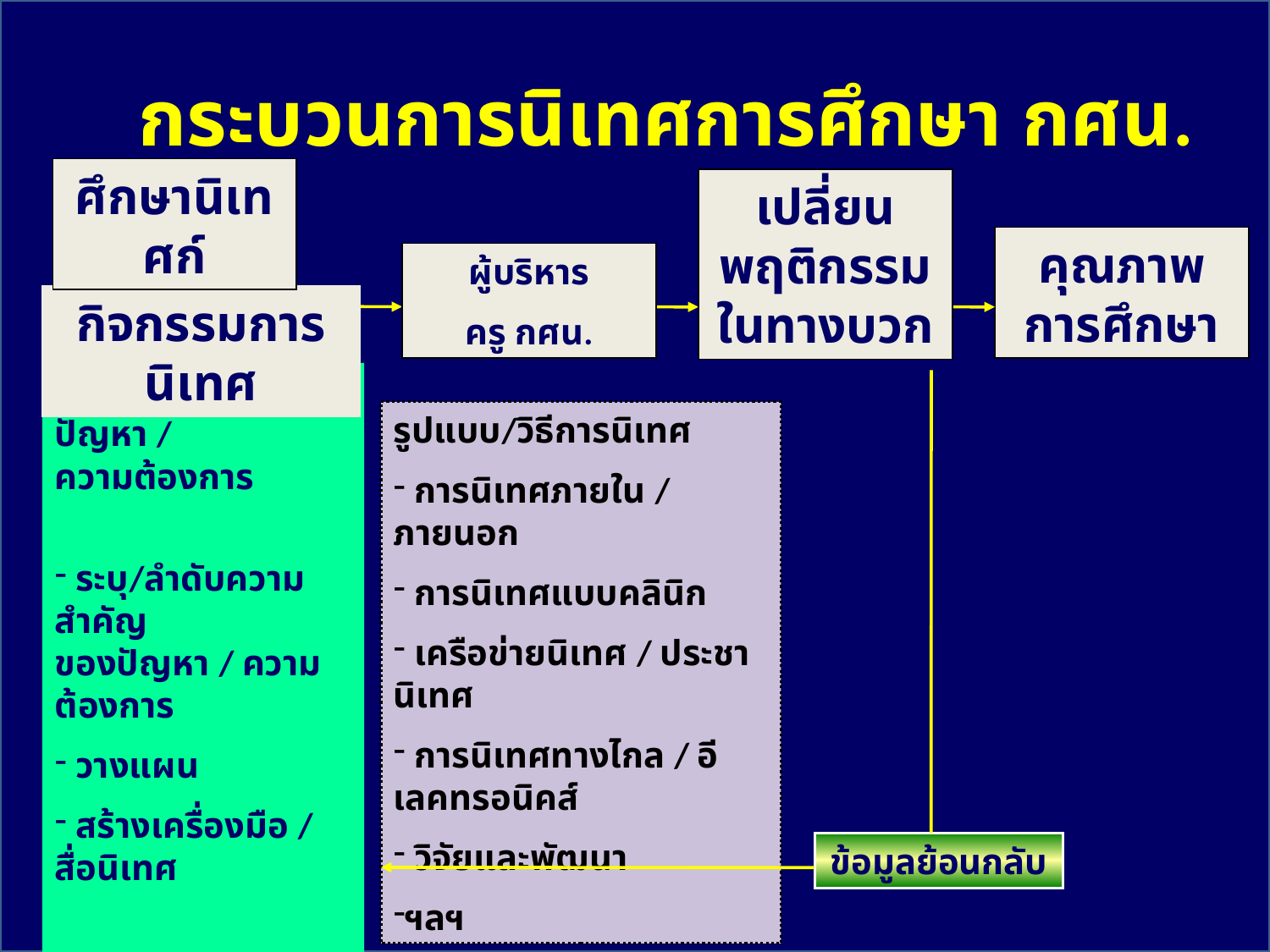

กระบวนการนิเทศการศึกษา กศน.
ศึกษานิเทศก์
เปลี่ยนพฤติกรรมในทางบวก
คุณภาพการศึกษา
ผู้บริหาร
ครู กศน.
กิจกรรมการนิเทศ
สำรวจสภาพปัญหา /
ความต้องการ
 ระบุ/ลำดับความสำคัญ
ของปัญหา / ความต้องการ
 วางแผน
 สร้างเครื่องมือ / สื่อนิเทศ
 บริการกิจกรรมนิเทศ
 ประเมินผล
 จัดทำรายงาน
รูปแบบ/วิธีการนิเทศ
 การนิเทศภายใน / ภายนอก
 การนิเทศแบบคลินิก
 เครือข่ายนิเทศ / ประชานิเทศ
 การนิเทศทางไกล / อีเลคทรอนิคส์
 วิจัยและพัฒนา
ฯลฯ
ข้อมูลย้อนกลับ